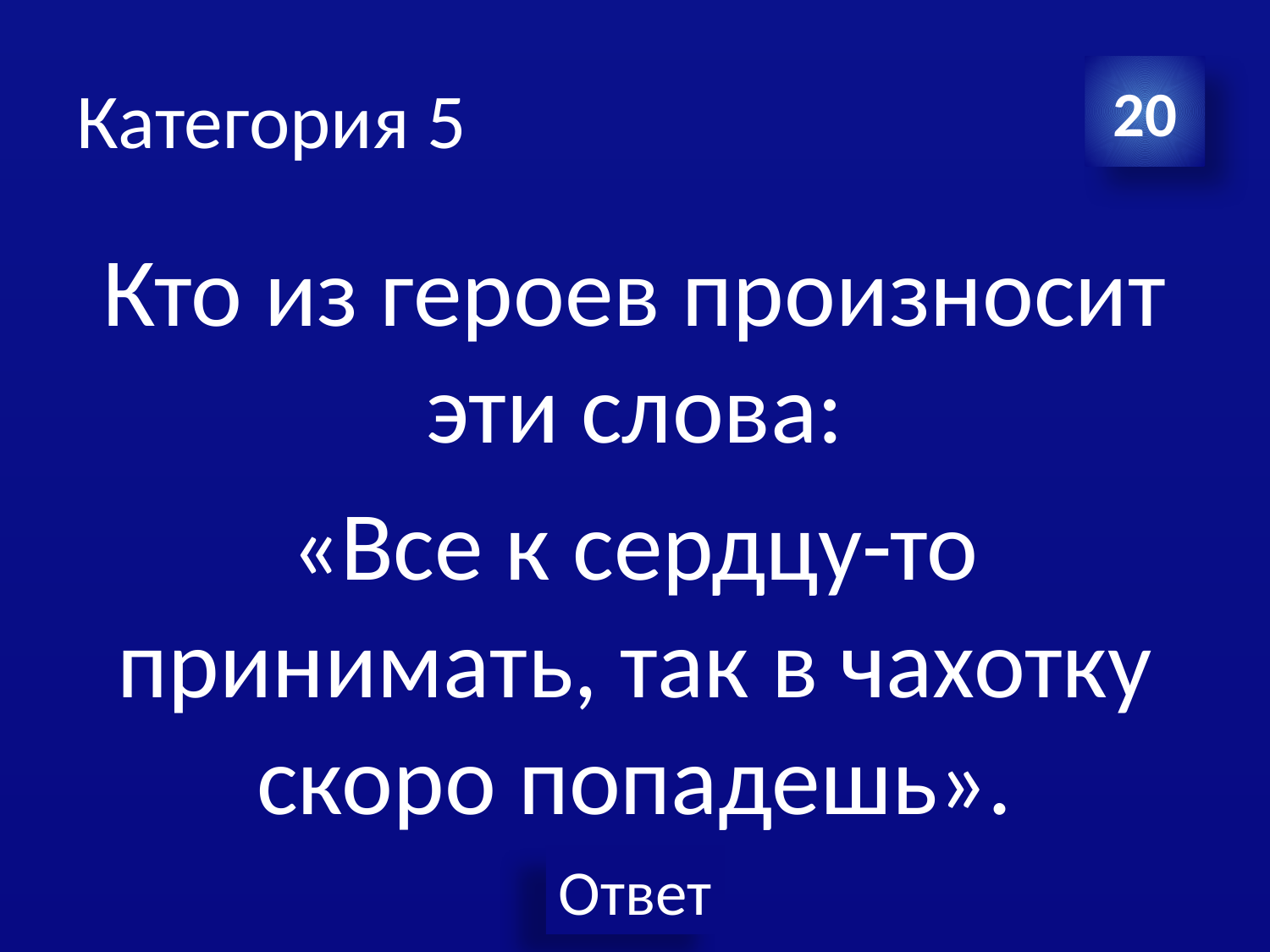

# Категория 5
20
Кто из героев произносит эти слова:
«Все к сердцу-то принимать, так в чахотку скоро попадешь».